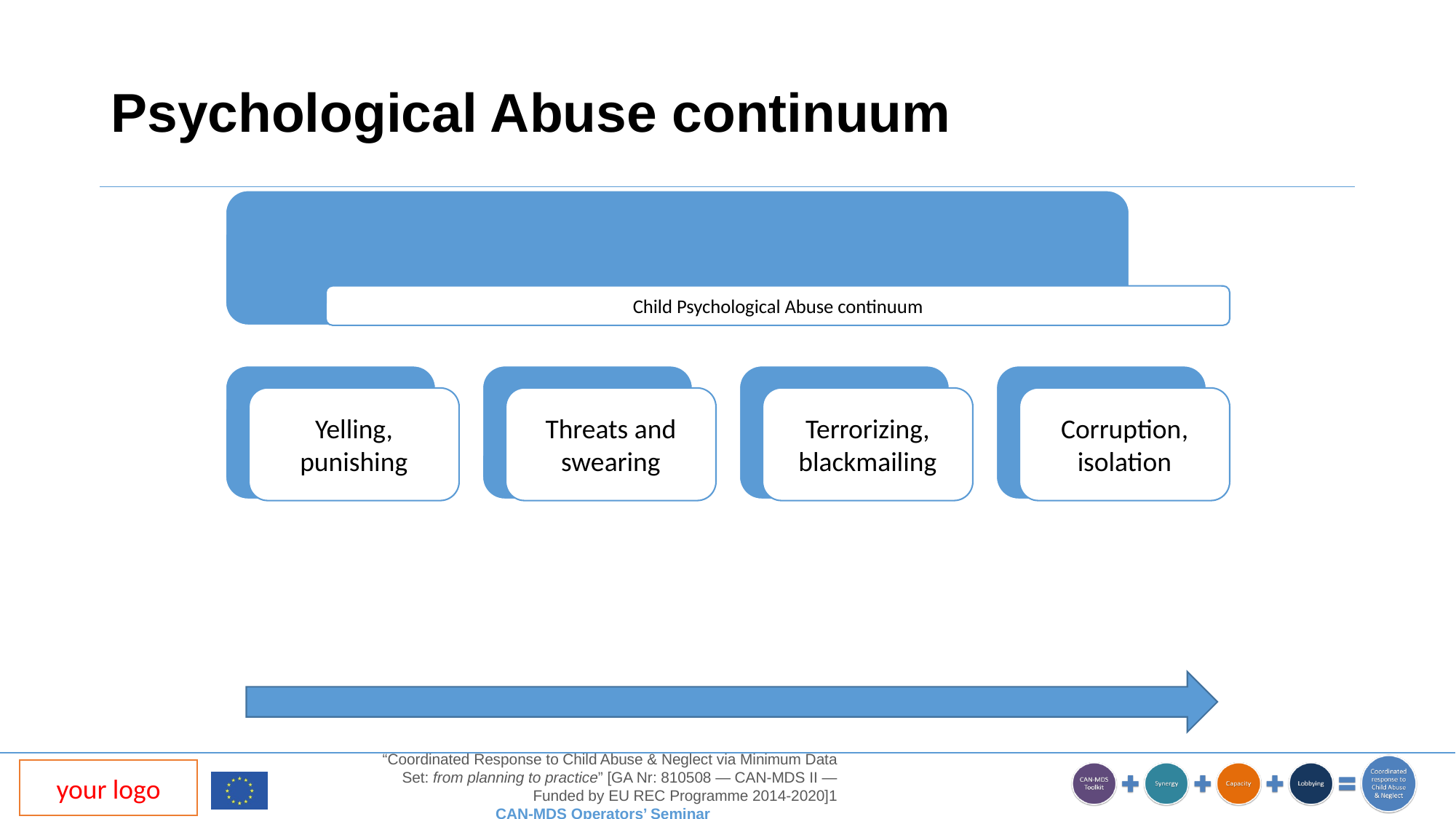

# Psychological Abuse continuum
Child Psychological Abuse continuum
Yelling, punishing
Threats and swearing
Corruption, isolation
Terrorizing, blackmailing